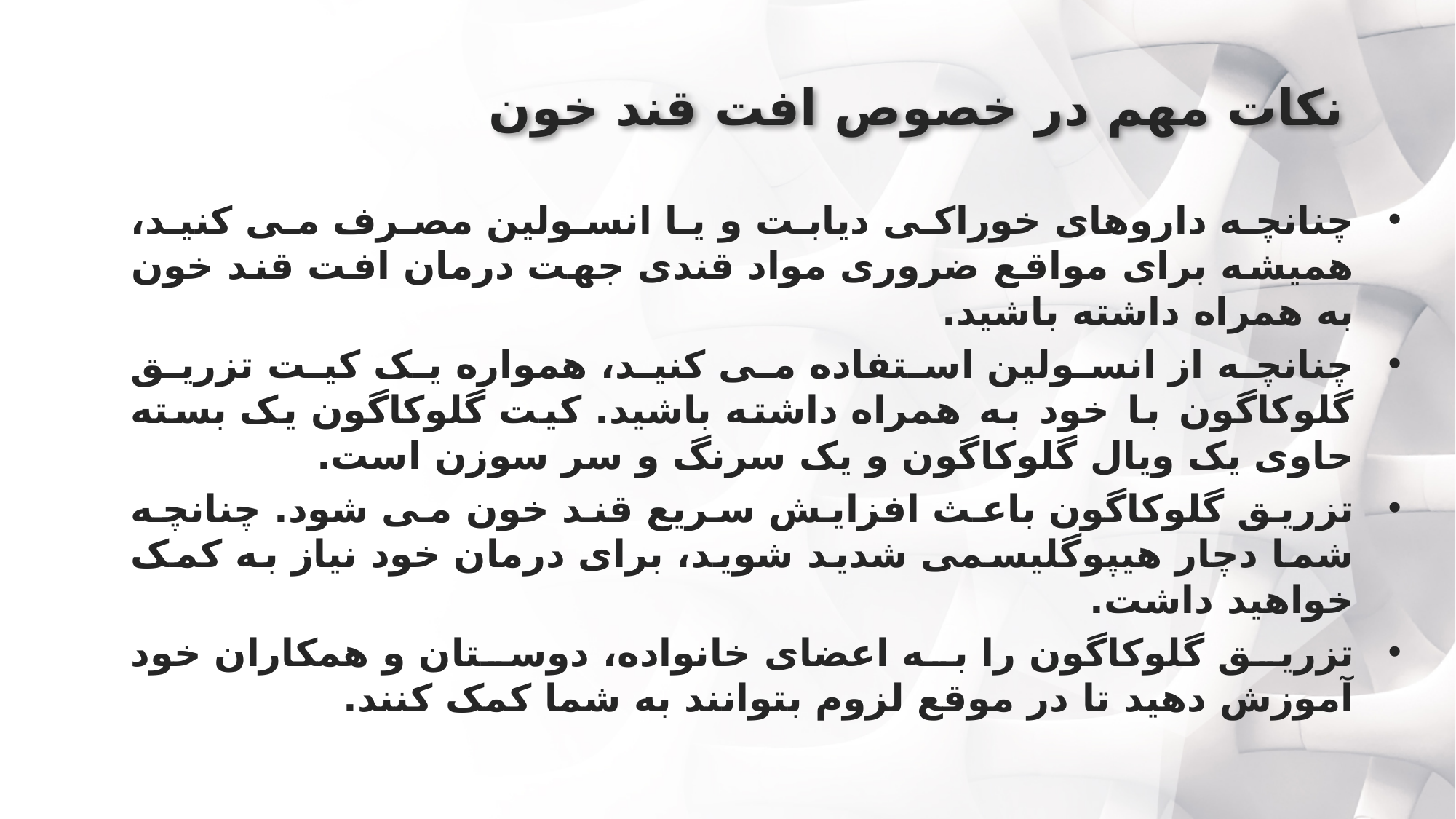

# نکات مهم در خصوص افت قند خون
چنانچه داروهای خوراکی دیابت و یا انسولین مصرف می کنید، همیشه برای مواقع ضروری مواد قندی جهت درمان افت قند خون به همراه داشته باشید.
چنانچه از انسولین استفاده می کنید، همواره یک کیت تزریق گلوکاگون با خود به همراه داشته باشید. کیت گلوکاگون یک بسته حاوی یک ویال گلوکاگون و یک سرنگ و سر سوزن است.
تزریق گلوکاگون باعث افزایش سریع قند خون می شود. چنانچه شما دچار هیپوگلیسمی شدید شوید، برای درمان خود نیاز به کمک خواهید داشت.
تزریق گلوکاگون را به اعضای خانواده، دوستان و همکاران خود آموزش دهید تا در موقع لزوم بتوانند به شما کمک کنند.